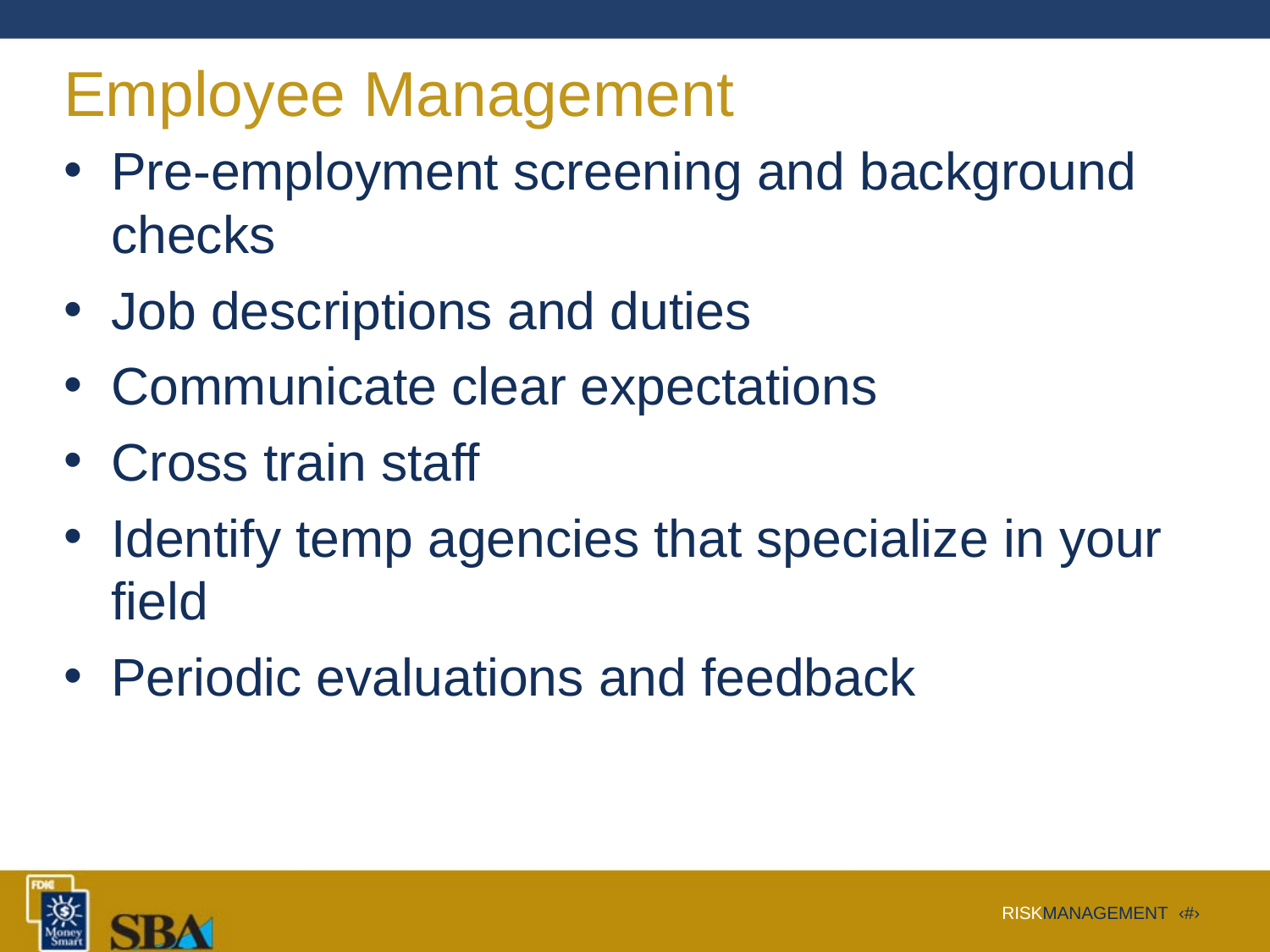

# Employee Management
Pre-employment screening and background checks
Job descriptions and duties
Communicate clear expectations
Cross train staff
Identify temp agencies that specialize in your field
Periodic evaluations and feedback